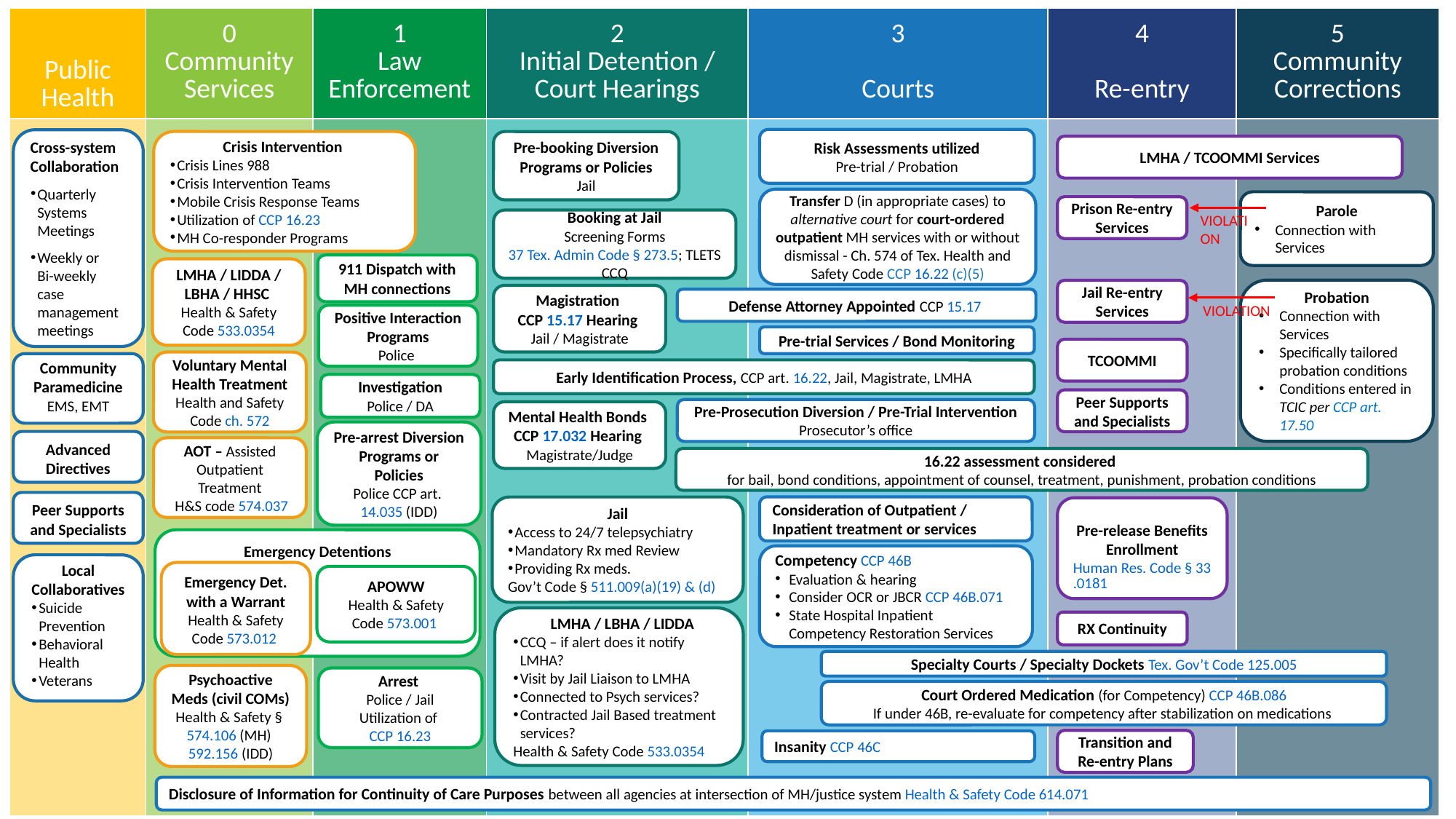

| Public Health | 0 Community Services | 1 Law Enforcement | 2 Initial Detention / Court Hearings | 3 Courts | 4 Re-entry | 5 Community Corrections |
| --- | --- | --- | --- | --- | --- | --- |
|  |  |  |  |  |  |  |
Risk Assessments utilized
Pre-trial / Probation

Cross-system Collaboration
Quarterly Systems Meetings
Weekly or
Bi-weekly case management meetings

Crisis Intervention
Crisis Lines 988
Crisis Intervention Teams
Mobile Crisis Response Teams
Utilization of CCP 16.23
MH Co-responder Programs
Pre-booking Diversion Programs or Policies
Jail
LMHA / TCOOMMI Services
Transfer D (in appropriate cases) to alternative court for court-ordered outpatient MH services with or without dismissal - Ch. 574 of Tex. Health and Safety Code CCP 16.22 (c)(5)
Parole
Connection with Services
Prison Re-entry Services
Violation
Booking at Jail
 Screening Forms 37 Tex. Admin Code § 273.5; TLETS CCQ
911 Dispatch with MH connections
LMHA / LIDDA / LBHA / HHSC
Health & Safety Code 533.0354
Probation
Connection with Services
Specifically tailored probation conditions
Conditions entered in TCIC per CCP art. 17.50
Jail Re-entry Services
Magistration
CCP 15.17 Hearing
Jail / Magistrate
Defense Attorney Appointed CCP 15.17
Violation
Positive Interaction Programs
Police
Pre-trial Services / Bond Monitoring
TCOOMMI
Voluntary Mental Health Treatment
Health and Safety Code ch. 572

Community Paramedicine
EMS, EMT
Early Identification Process, CCP art. 16.22, Jail, Magistrate, LMHA
Investigation
Police / DA
Peer Supports and Specialists
Pre-Prosecution Diversion / Pre-Trial Intervention
Prosecutor’s office
Mental Health Bonds
CCP 17.032 Hearing
Magistrate/Judge
Pre-arrest Diversion Programs or Policies
Police CCP art. 14.035 (IDD)
Advanced Directives
AOT – Assisted Outpatient Treatment
 H&S code 574.037
16.22 assessment considered
for bail, bond conditions, appointment of counsel, treatment, punishment, probation conditions
Peer Supports and Specialists
Consideration of Outpatient / Inpatient treatment or services
Jail
Access to 24/7 telepsychiatry
Mandatory Rx med Review
Providing Rx meds.
Gov’t Code § 511.009(a)(19) & (d)
Pre-release Benefits Enrollment
Human Res. Code § 33.0181
Emergency Detentions
Competency CCP 46B
Evaluation & hearing
Consider OCR or JBCR CCP 46B.071
State Hospital Inpatient  Competency Restoration Services
Local Collaboratives
Suicide Prevention
Behavioral Health
Veterans
Emergency Det. with a Warrant
Health & Safety Code 573.012

APOWW
Health & Safety Code 573.001
LMHA / LBHA / LIDDA
CCQ – if alert does it notify LMHA?
Visit by Jail Liaison to LMHA
Connected to Psych services?
Contracted Jail Based treatment services?
Health & Safety Code 533.0354
RX Continuity
Specialty Courts / Specialty Dockets Tex. Gov’t Code 125.005
Psychoactive Meds (civil COMs) Health & Safety § 574.106 (MH) 592.156 (IDD)
Arrest
Police / Jail
Utilization of CCP 16.23
Court Ordered Medication (for Competency) CCP 46B.086
If under 46B, re-evaluate for competency after stabilization on medications
Transition and Re-entry Plans
Insanity CCP 46C
Disclosure of Information for Continuity of Care Purposes between all agencies at intersection of MH/justice system Health & Safety Code 614.071